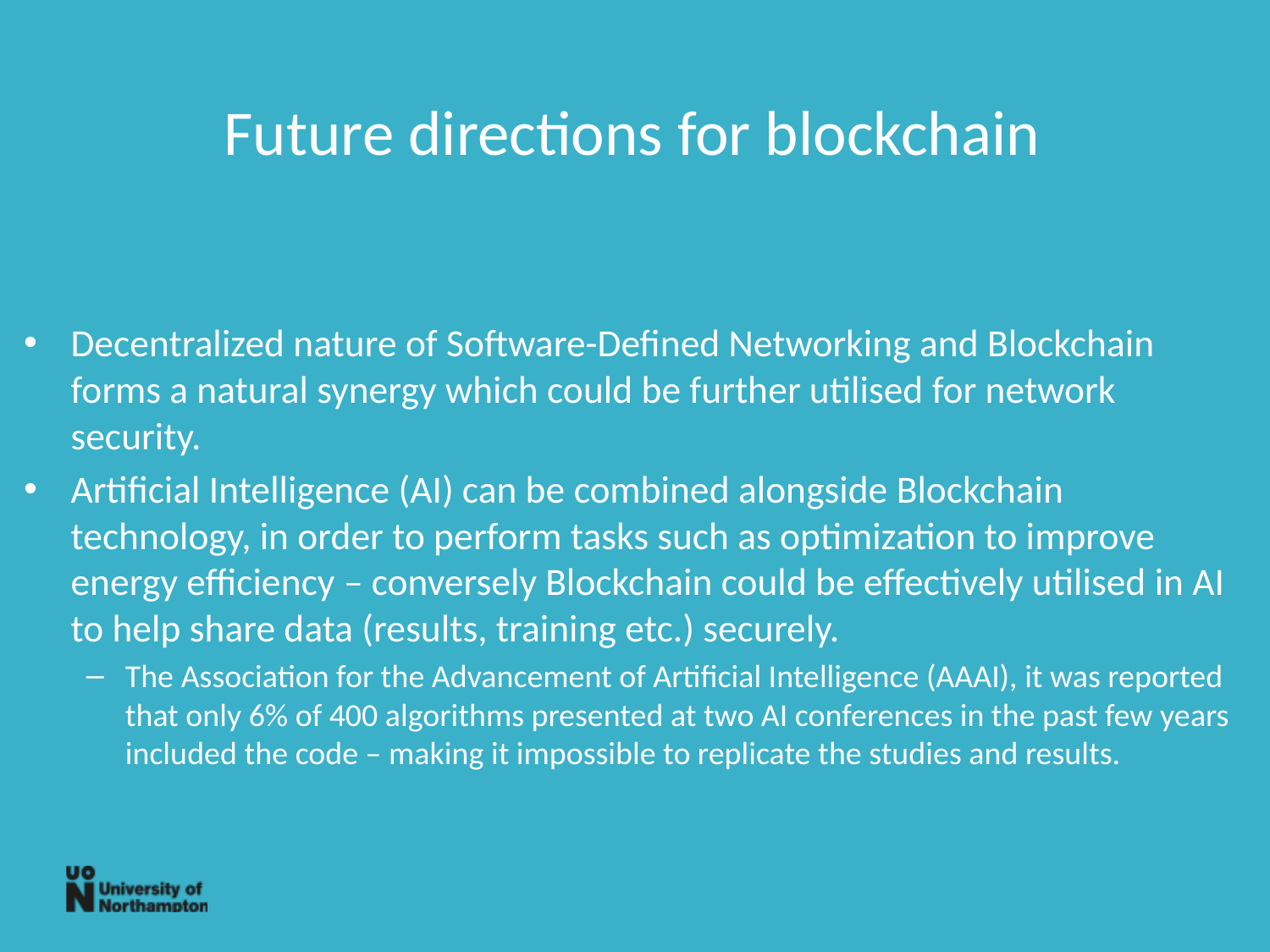

Future directions for blockchain
Decentralized nature of Software-Defined Networking and Blockchain forms a natural synergy which could be further utilised for network security.
Artificial Intelligence (AI) can be combined alongside Blockchain technology, in order to perform tasks such as optimization to improve energy efficiency – conversely Blockchain could be effectively utilised in AI to help share data (results, training etc.) securely.
The Association for the Advancement of Artificial Intelligence (AAAI), it was reported that only 6% of 400 algorithms presented at two AI conferences in the past few years included the code – making it impossible to replicate the studies and results.